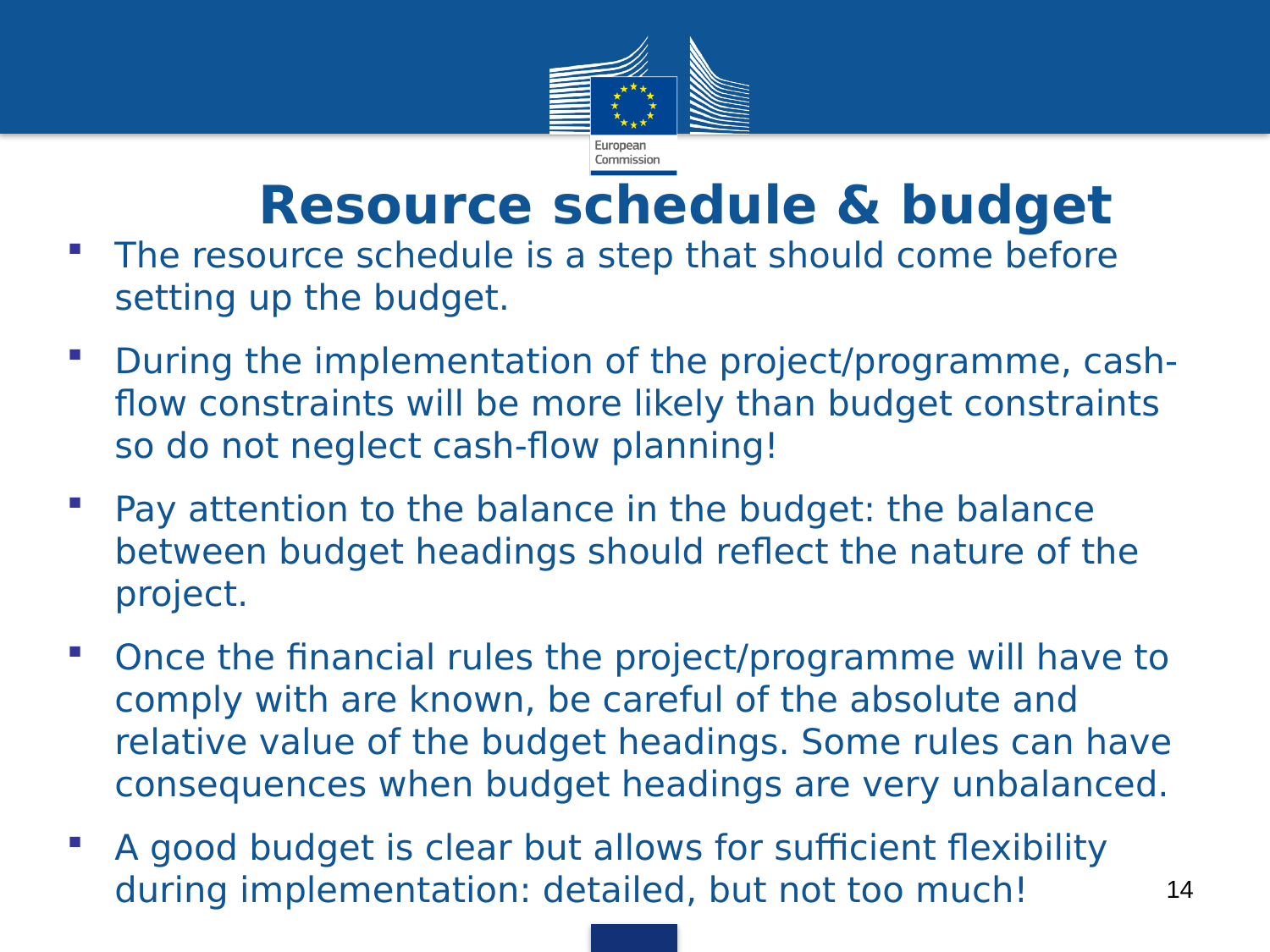

Resource schedule & budget
The resource schedule is a step that should come before setting up the budget.
During the implementation of the project/programme, cash-flow constraints will be more likely than budget constraints so do not neglect cash-flow planning!
Pay attention to the balance in the budget: the balance between budget headings should reflect the nature of the project.
Once the financial rules the project/programme will have to comply with are known, be careful of the absolute and relative value of the budget headings. Some rules can have consequences when budget headings are very unbalanced.
A good budget is clear but allows for sufficient flexibility during implementation: detailed, but not too much!

14